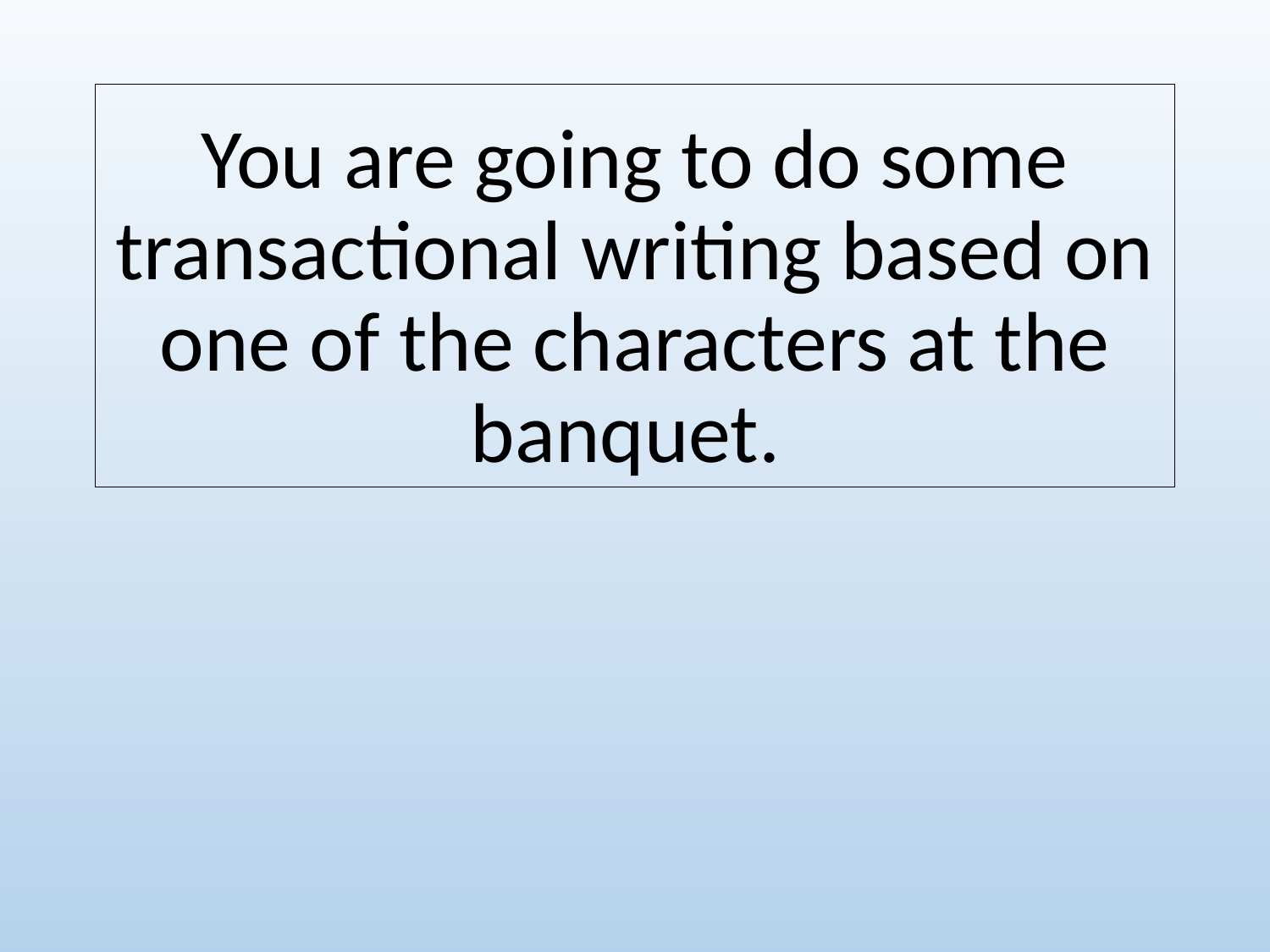

# You are going to do some transactional writing based on one of the characters at the banquet.